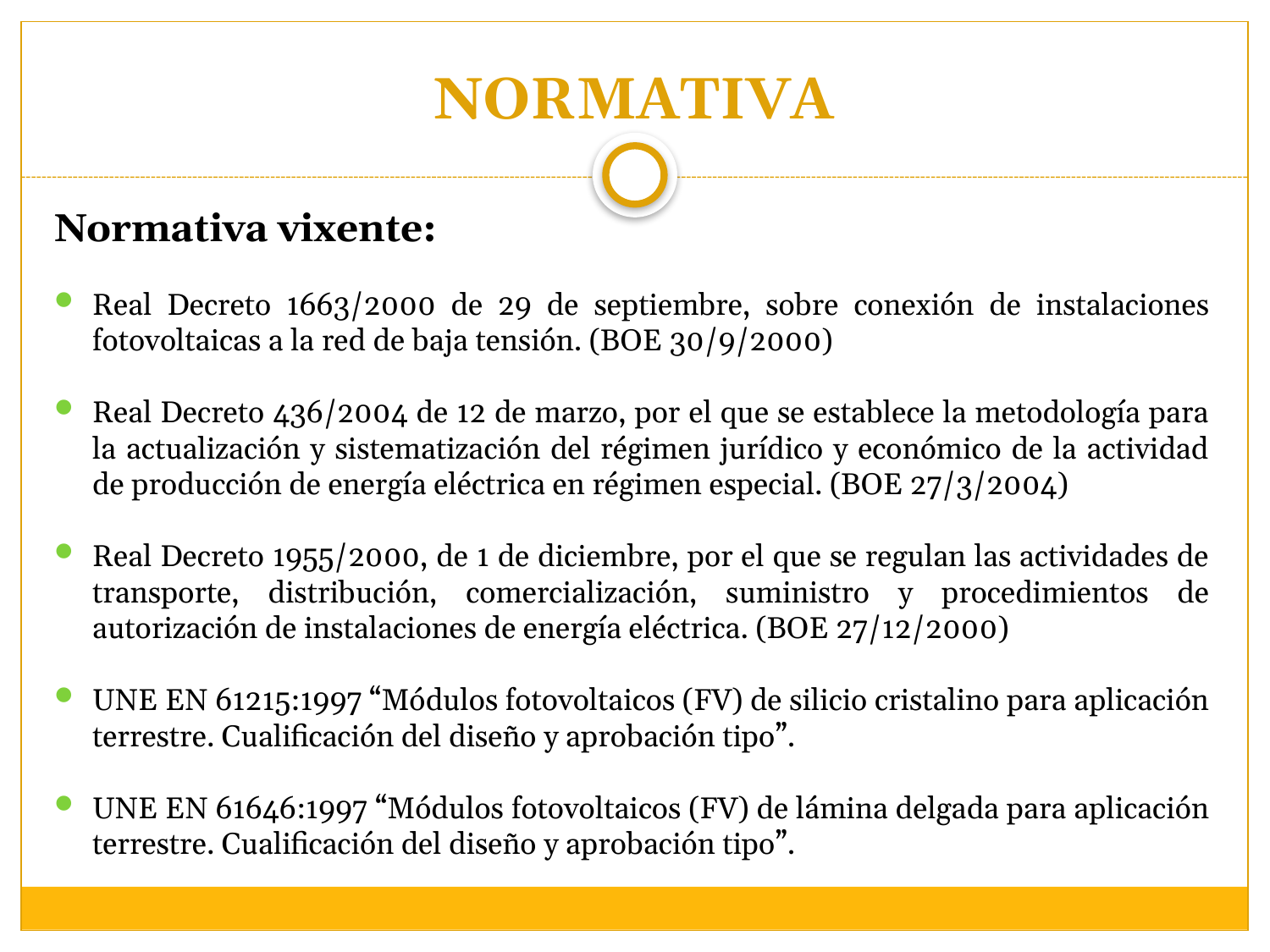

# NORMATIVA
Normativa vixente:

Real Decreto 1663/2000 de 29 de septiembre, sobre conexión de instalaciones fotovoltaicas a la red de baja tensión. (BOE 30/9/2000)

Real Decreto 436/2004 de 12 de marzo, por el que se establece la metodología para la actualización y sistematización del régimen jurídico y económico de la actividad de producción de energía eléctrica en régimen especial. (BOE 27/3/2004)

Real Decreto 1955/2000, de 1 de diciembre, por el que se regulan las actividades de transporte, distribución, comercialización, suministro y procedimientos de autorización de instalaciones de energía eléctrica. (BOE 27/12/2000)

UNE EN 61215:1997 “Módulos fotovoltaicos (FV) de silicio cristalino para aplicación terrestre. Cualificación del diseño y aprobación tipo”.

UNE EN 61646:1997 “Módulos fotovoltaicos (FV) de lámina delgada para aplicación terrestre. Cualificación del diseño y aprobación tipo”.